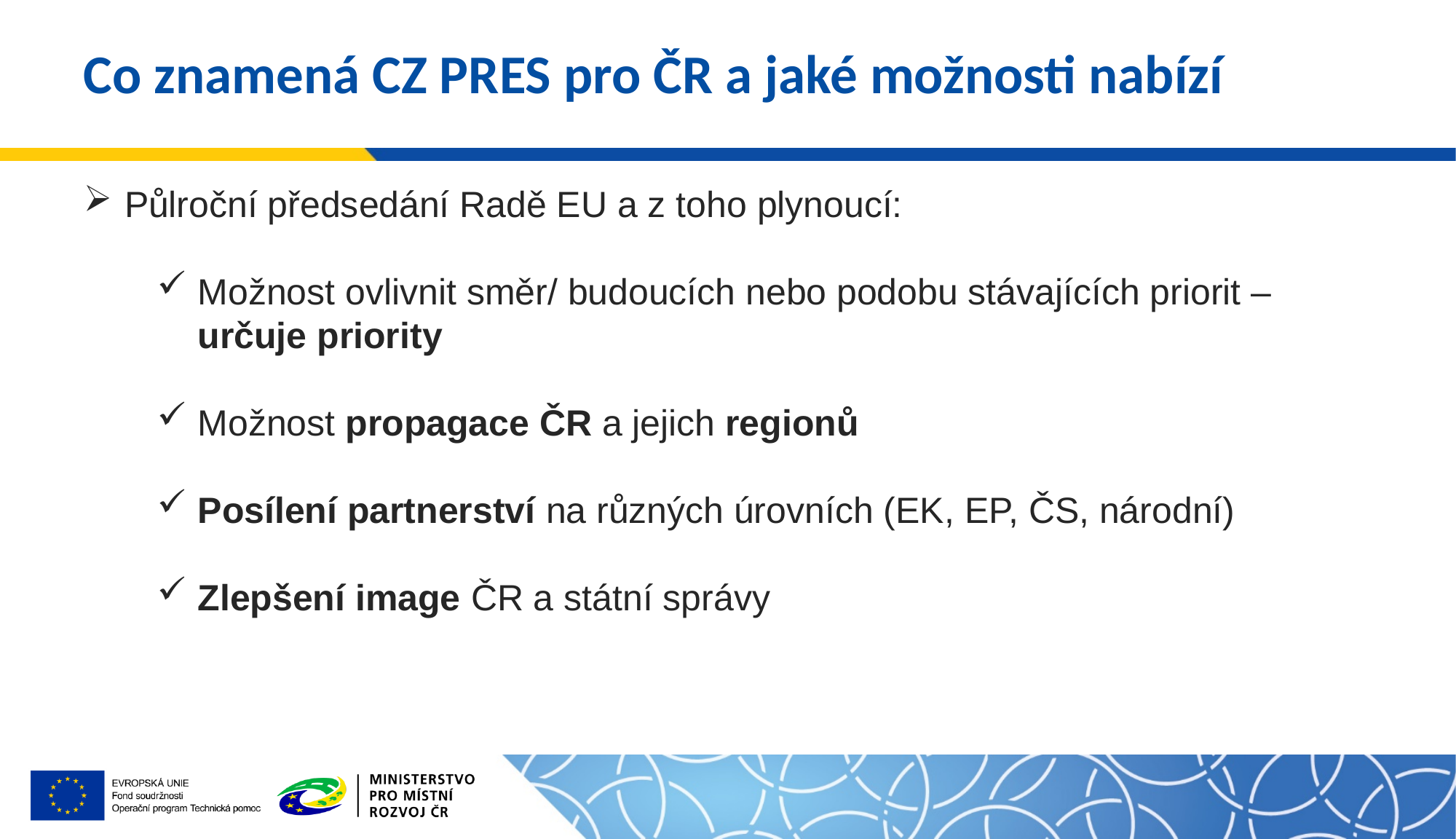

# Co znamená CZ PRES pro ČR a jaké možnosti nabízí

Půlroční předsedání Radě EU a z toho plynoucí:

Možnost ovlivnit směr/ budoucích nebo podobu stávajících priorit – určuje priority

Možnost propagace ČR a jejich regionů

Posílení partnerství na různých úrovních (EK, EP, ČS, národní)

Zlepšení image ČR a státní správy